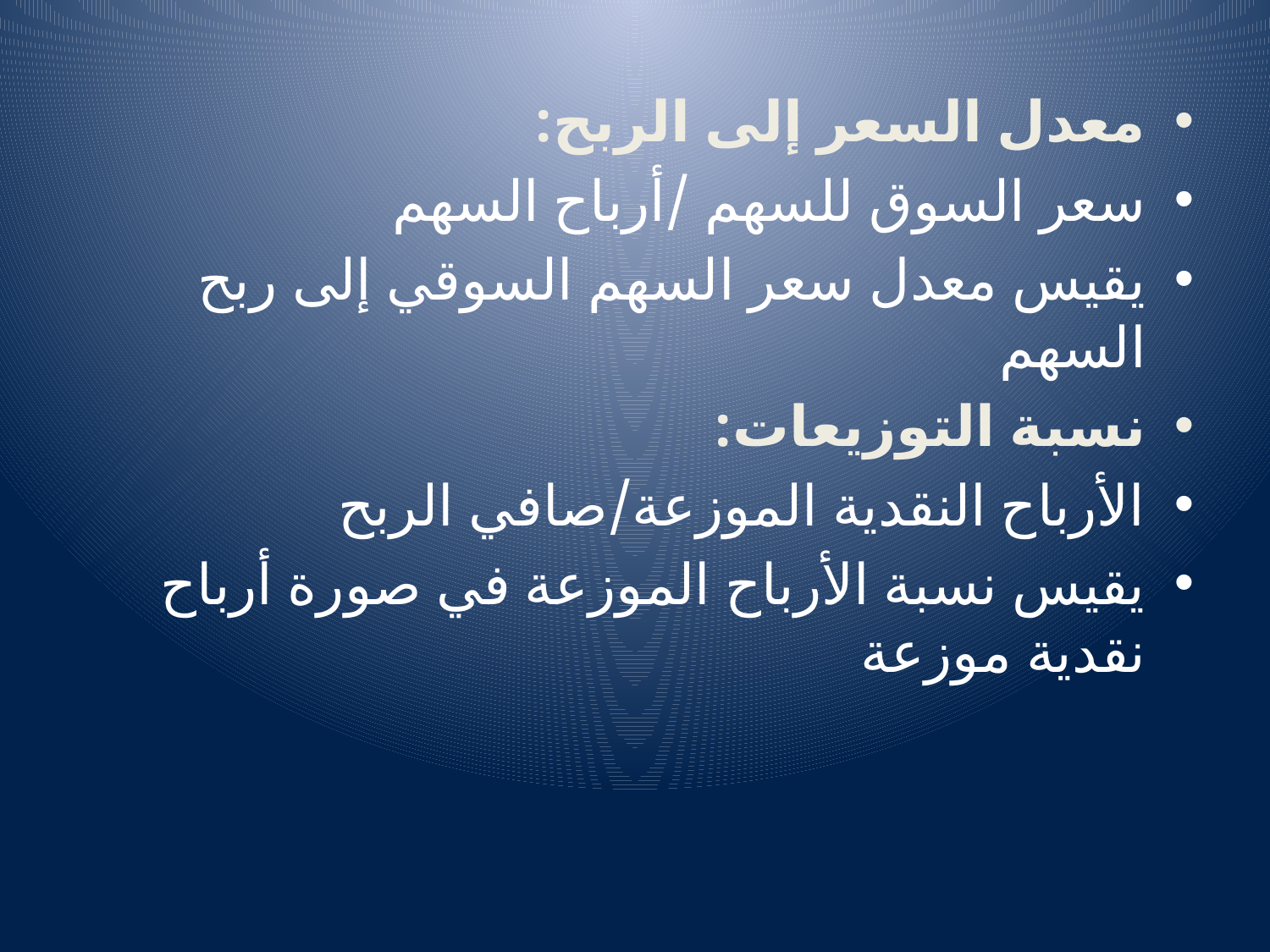

#
معدل السعر إلى الربح:
سعر السوق للسهم /أرباح السهم
يقيس معدل سعر السهم السوقي إلى ربح السهم
نسبة التوزيعات:
الأرباح النقدية الموزعة/صافي الربح
يقيس نسبة الأرباح الموزعة في صورة أرباح نقدية موزعة